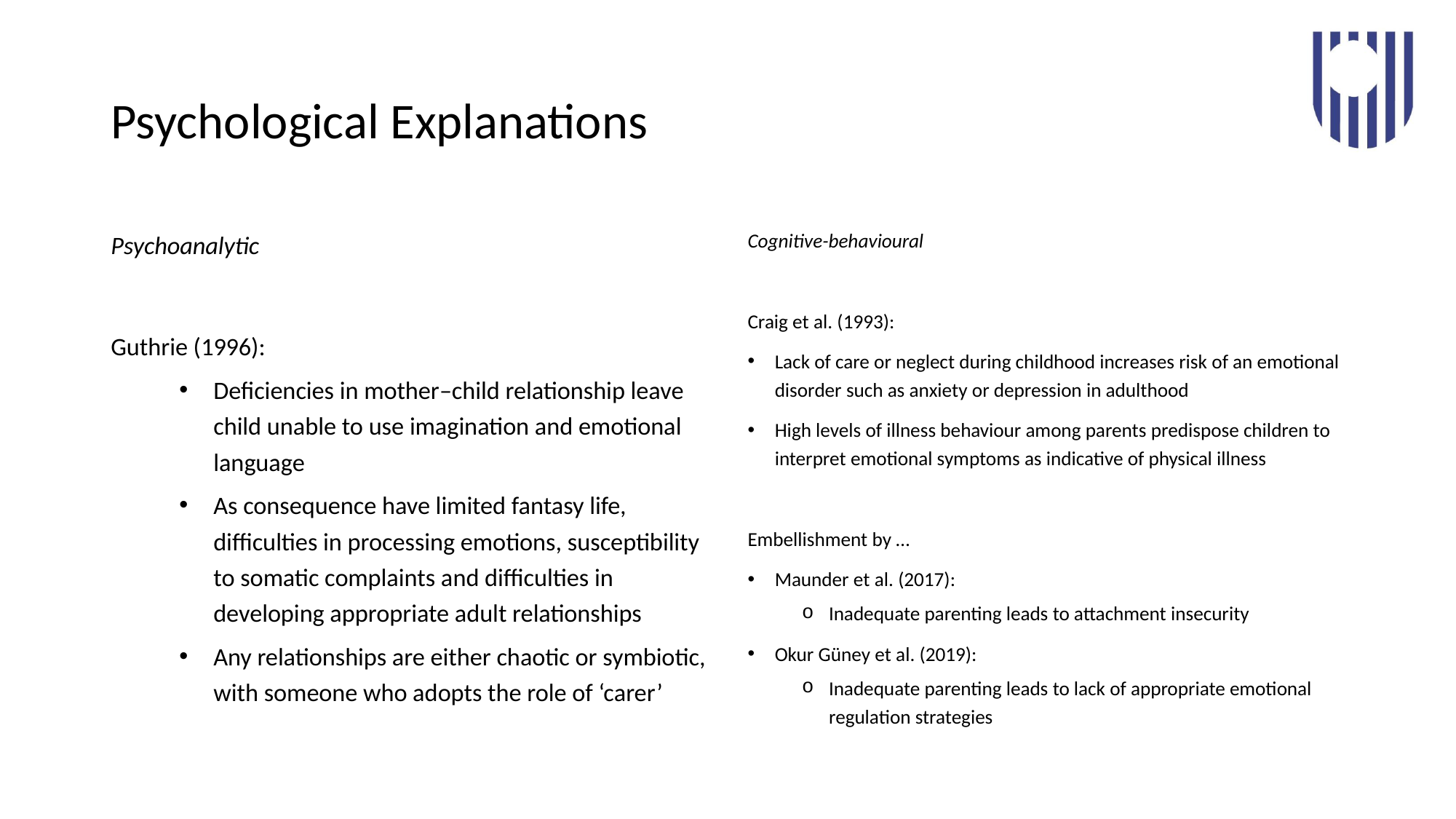

# Psychological Explanations
Psychoanalytic

Guthrie (1996):
Deficiencies in mother–child relationship leave child unable to use imagination and emotional language
As consequence have limited fantasy life, difficulties in processing emotions, susceptibility to somatic complaints and difficulties in developing appropriate adult relationships
Any relationships are either chaotic or symbiotic, with someone who adopts the role of ‘carer’

Cognitive-behavioural

Craig et al. (1993):
Lack of care or neglect during childhood increases risk of an emotional disorder such as anxiety or depression in adulthood
High levels of illness behaviour among parents predispose children to interpret emotional symptoms as indicative of physical illness

Embellishment by …
Maunder et al. (2017):
Inadequate parenting leads to attachment insecurity
Okur Güney et al. (2019):
Inadequate parenting leads to lack of appropriate emotional regulation strategies